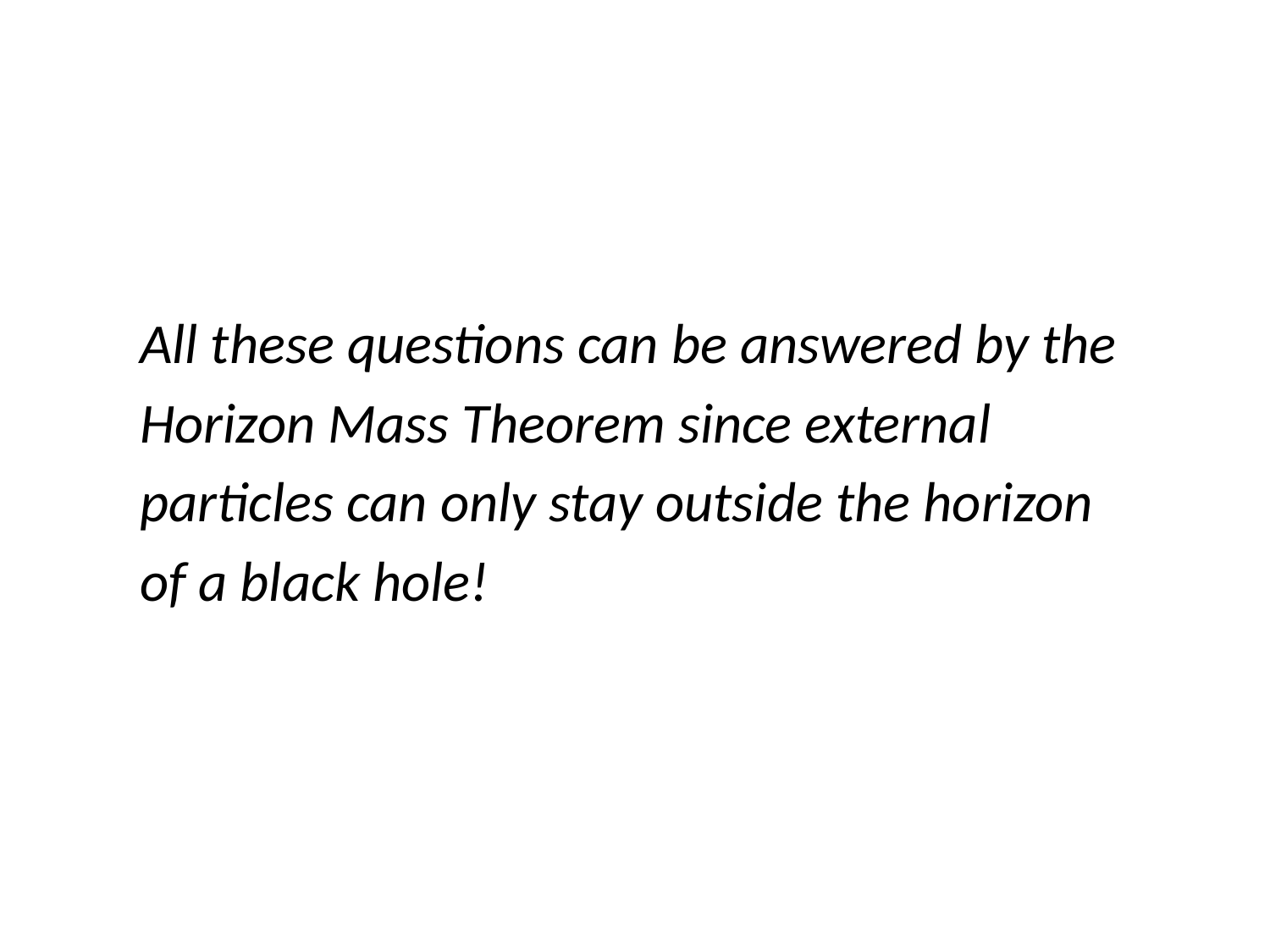

#

     All these questions can be answered by the
     Horizon Mass Theorem since external
     particles can only stay outside the horizon
     of a black hole!